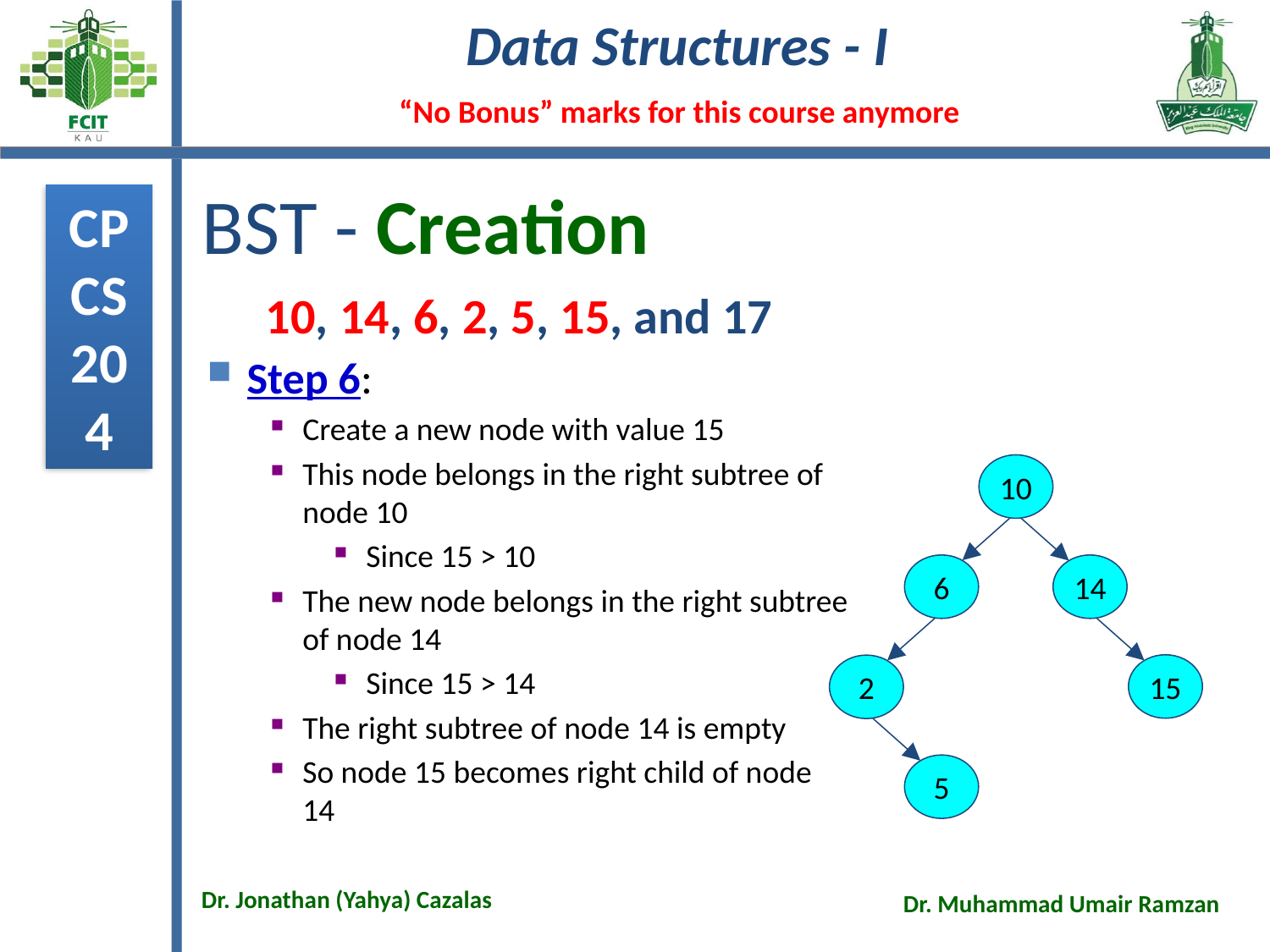

# BST - Creation
10, 14, 6, 2, 5, 15, and 17
Step 6:
Create a new node with value 15
This node belongs in the right subtree of node 10
Since 15 > 10
The new node belongs in the right subtree of node 14
Since 15 > 14
The right subtree of node 14 is empty
So node 15 becomes right child of node 14
10

6
14

2

5

15